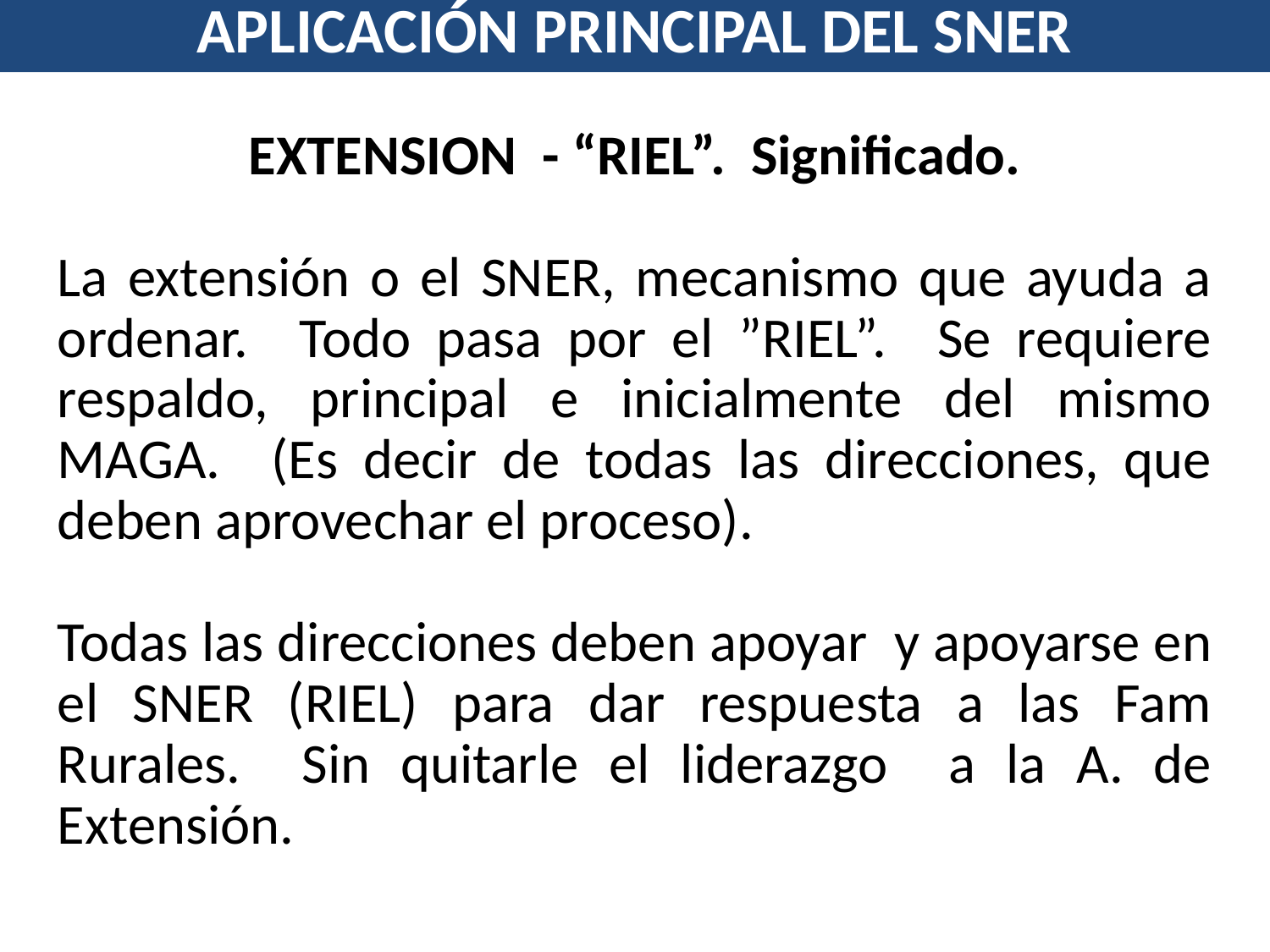

APLICACIÓN PRINCIPAL DEL SNER
EXTENSION  - “RIEL”.  Significado.

La extensión o el SNER, mecanismo que ayuda a ordenar.  Todo pasa por el ”RIEL”.  Se requiere respaldo, principal e inicialmente del mismo MAGA.  (Es decir de todas las direcciones, que deben aprovechar el proceso).

Todas las direcciones deben apoyar  y apoyarse en el SNER (RIEL) para dar respuesta a las Fam Rurales.  Sin quitarle el liderazgo  a la A. de Extensión.